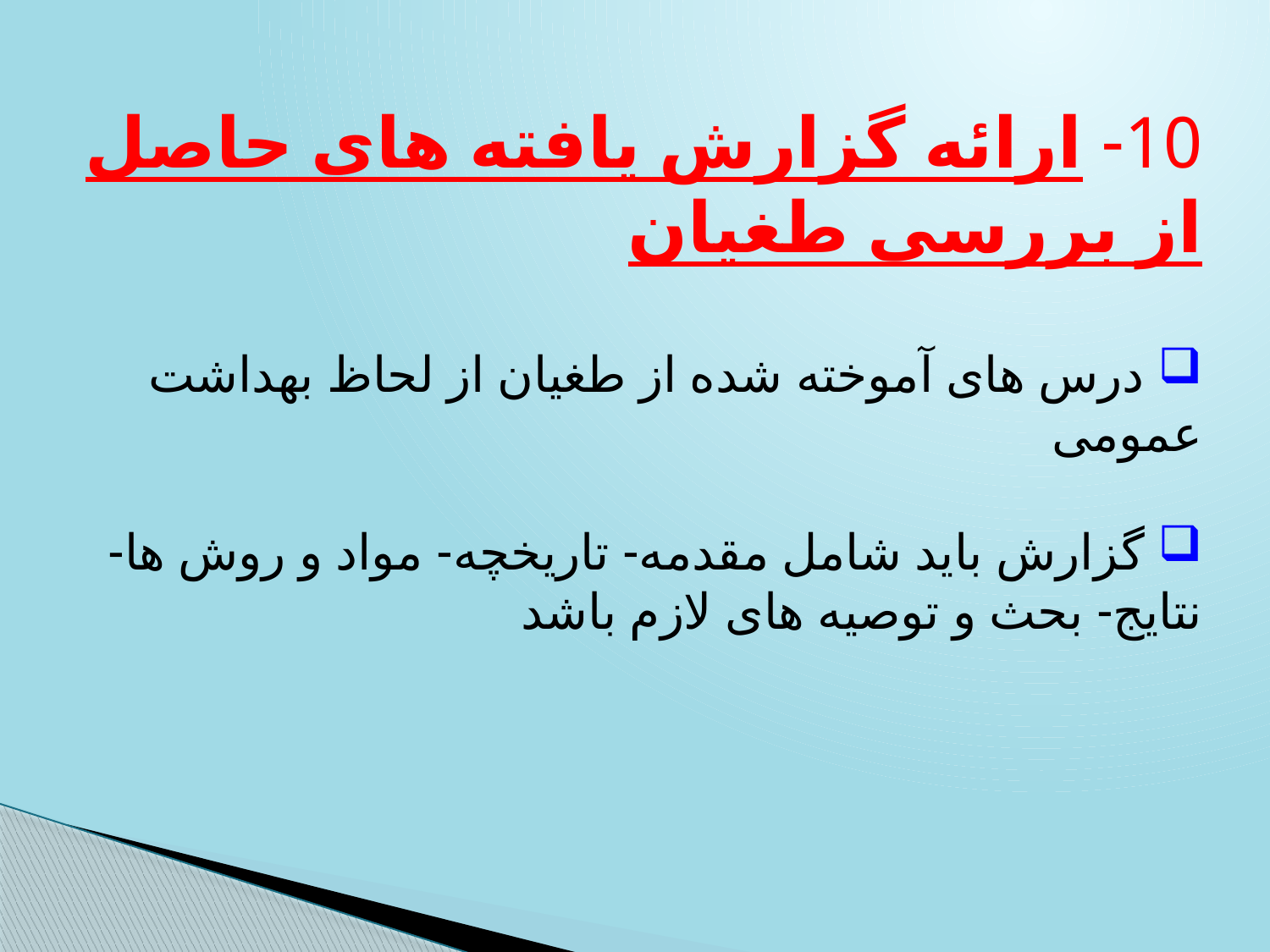

10- ارائه گزارش یافته های حاصل از بررسی طغیان

 درس های آموخته شده از طغیان از لحاظ بهداشت عمومی

 گزارش باید شامل مقدمه- تاریخچه- مواد و روش ها- نتایج- بحث و توصیه های لازم باشد